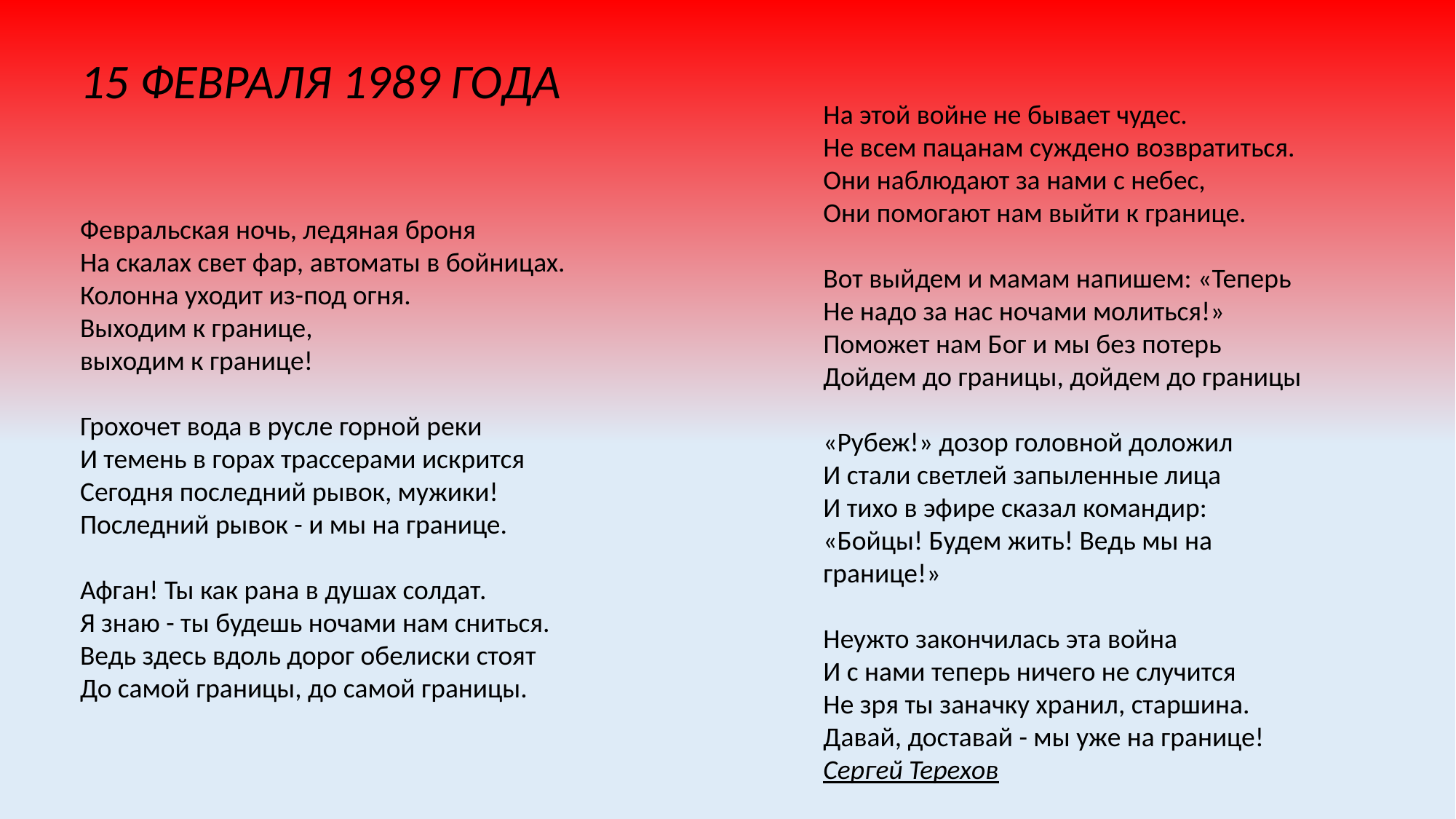

15 ФЕВРАЛЯ 1989 ГОДА

На этой войне не бывает чудес.
Не всем пацанам суждено возвратиться.
Они наблюдают за нами с небес, 
Они помогают нам выйти к границе.

Вот выйдем и мамам напишем: «Теперь
Не надо за нас ночами молиться!»
Поможет нам Бог и мы без потерь
Дойдем до границы, дойдем до границы

«Рубеж!» дозор головной доложил
И стали светлей запыленные лица
И тихо в эфире сказал командир:
«Бойцы! Будем жить! Ведь мы на границе!»

Неужто закончилась эта война
И с нами теперь ничего не случится
Не зря ты заначку хранил, старшина. 
Давай, доставай - мы уже на границе!
Сергей Терехов
Февральская ночь, ледяная броня
На скалах свет фар, автоматы в бойницах.
Колонна уходит из-под огня.
Выходим к границе,
выходим к границе!

Грохочет вода в русле горной реки
И темень в горах трассерами искрится
Сегодня последний рывок, мужики!
Последний рывок - и мы на границе.

Афган! Ты как рана в душах солдат. 
Я знаю - ты будешь ночами нам сниться.
Ведь здесь вдоль дорог обелиски стоят
До самой границы, до самой границы.